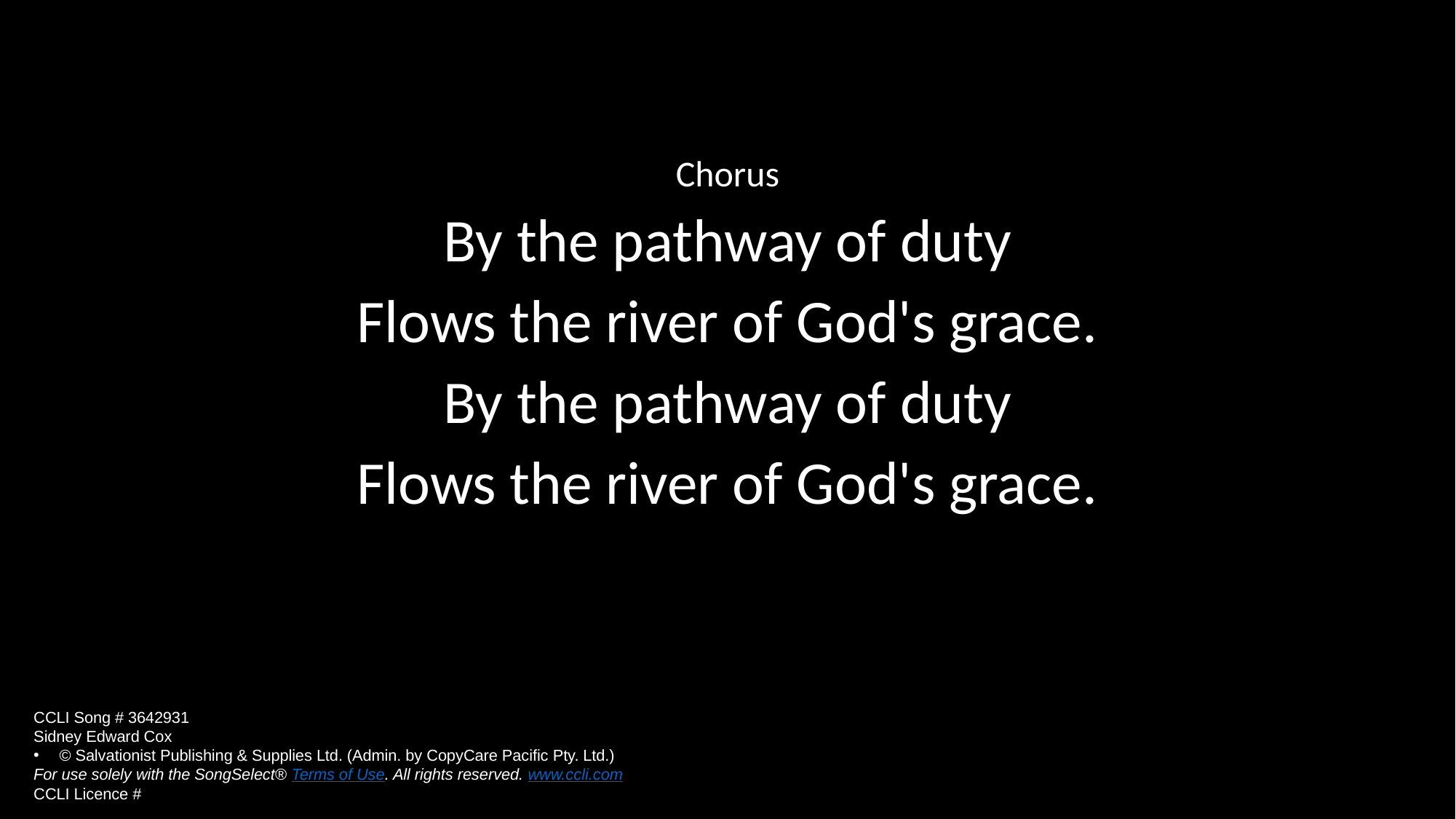

Chorus
By the pathway of duty
Flows the river of God's grace.
By the pathway of duty
Flows the river of God's grace.
CCLI Song # 3642931
Sidney Edward Cox
© Salvationist Publishing & Supplies Ltd. (Admin. by CopyCare Pacific Pty. Ltd.)
For use solely with the SongSelect® Terms of Use. All rights reserved. www.ccli.com
CCLI Licence #